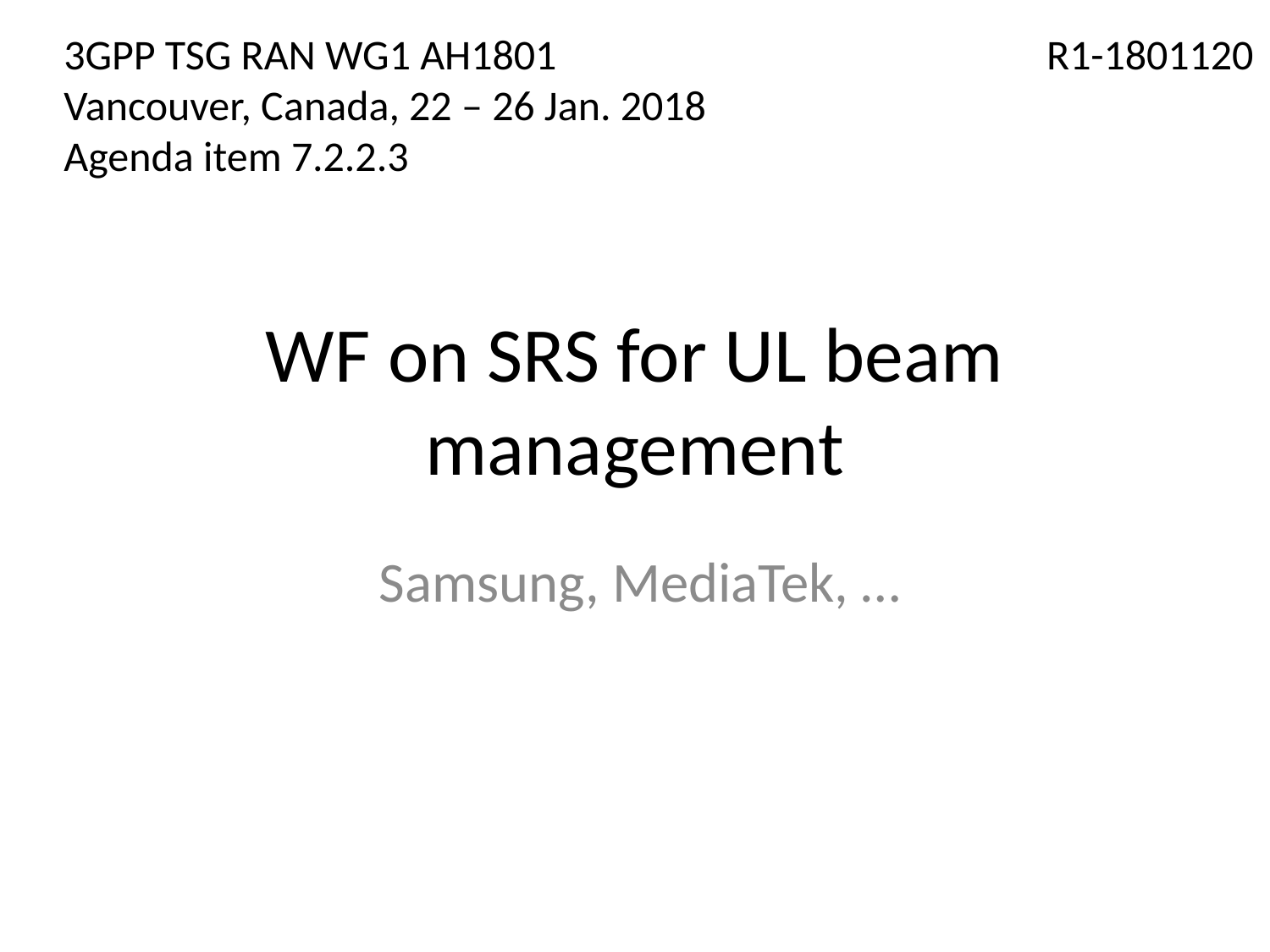

3GPP TSG RAN WG1 AH1801
Vancouver, Canada, 22 – 26 Jan. 2018
Agenda item 7.2.2.3
R1-1801120
# WF on SRS for UL beam management
Samsung, MediaTek, …